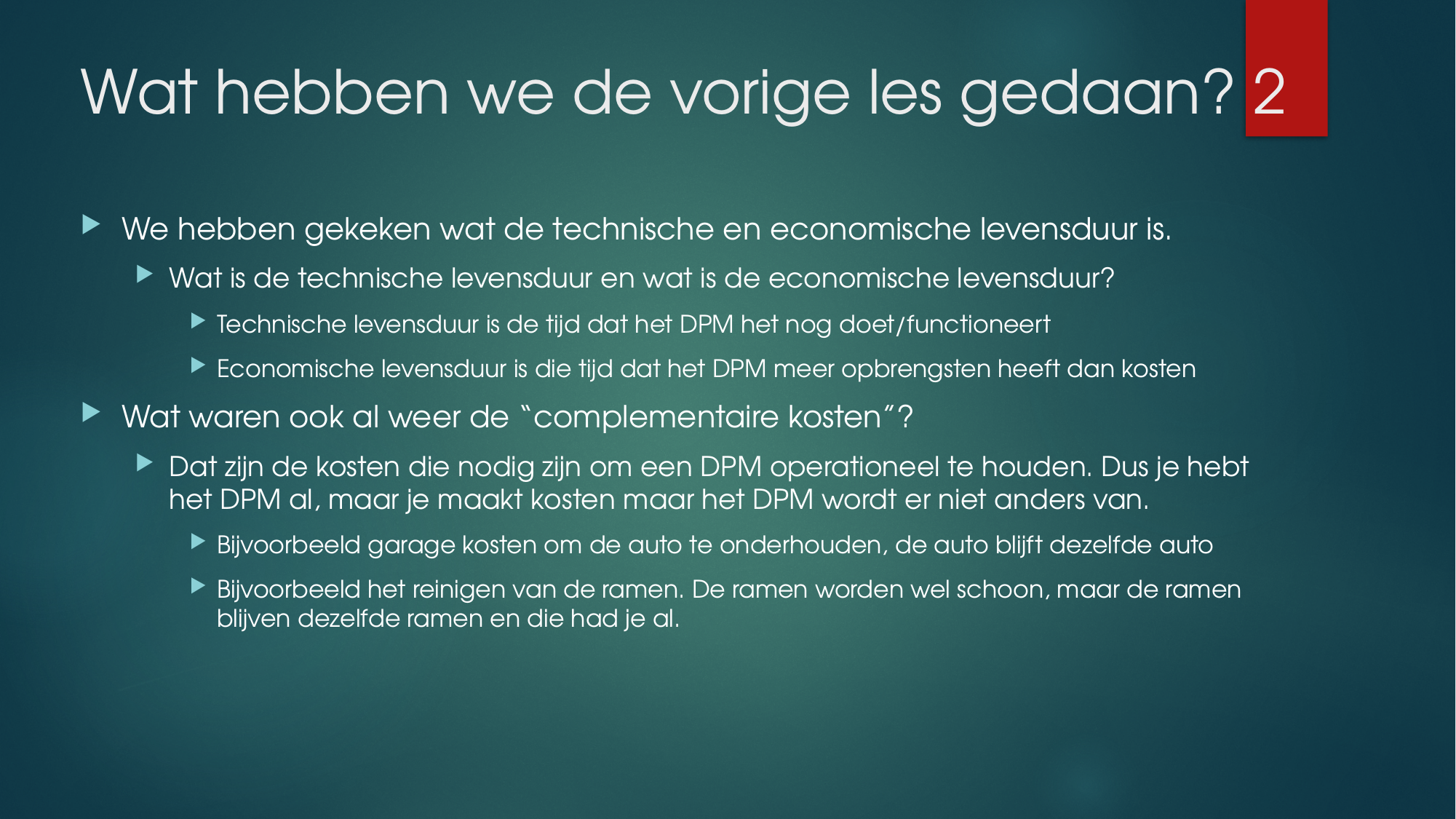

# Wat hebben we de vorige les gedaan? 2
We hebben gekeken wat de technische en economische levensduur is.
Wat is de technische levensduur en wat is de economische levensduur?
Technische levensduur is de tijd dat het DPM het nog doet/functioneert
Economische levensduur is die tijd dat het DPM meer opbrengsten heeft dan kosten
Wat waren ook al weer de “complementaire kosten”?
Dat zijn de kosten die nodig zijn om een DPM operationeel te houden. Dus je hebt het DPM al, maar je maakt kosten maar het DPM wordt er niet anders van.
Bijvoorbeeld garage kosten om de auto te onderhouden, de auto blijft dezelfde auto
Bijvoorbeeld het reinigen van de ramen. De ramen worden wel schoon, maar de ramen blijven dezelfde ramen en die had je al.